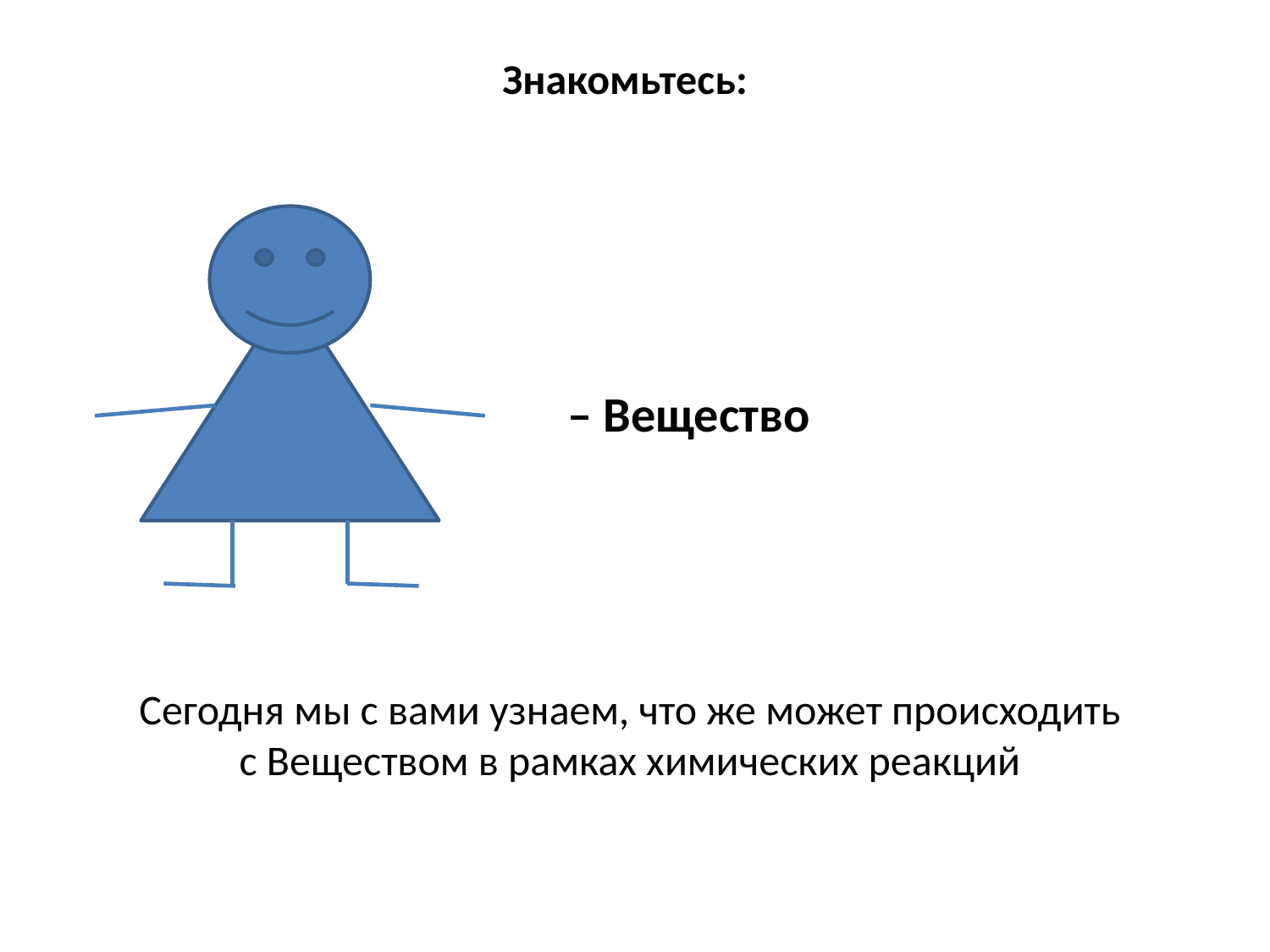

Знакомьтесь:

– Вещество
Сегодня мы с вами узнаем, что же может происходить с Веществом в рамках химических реакций